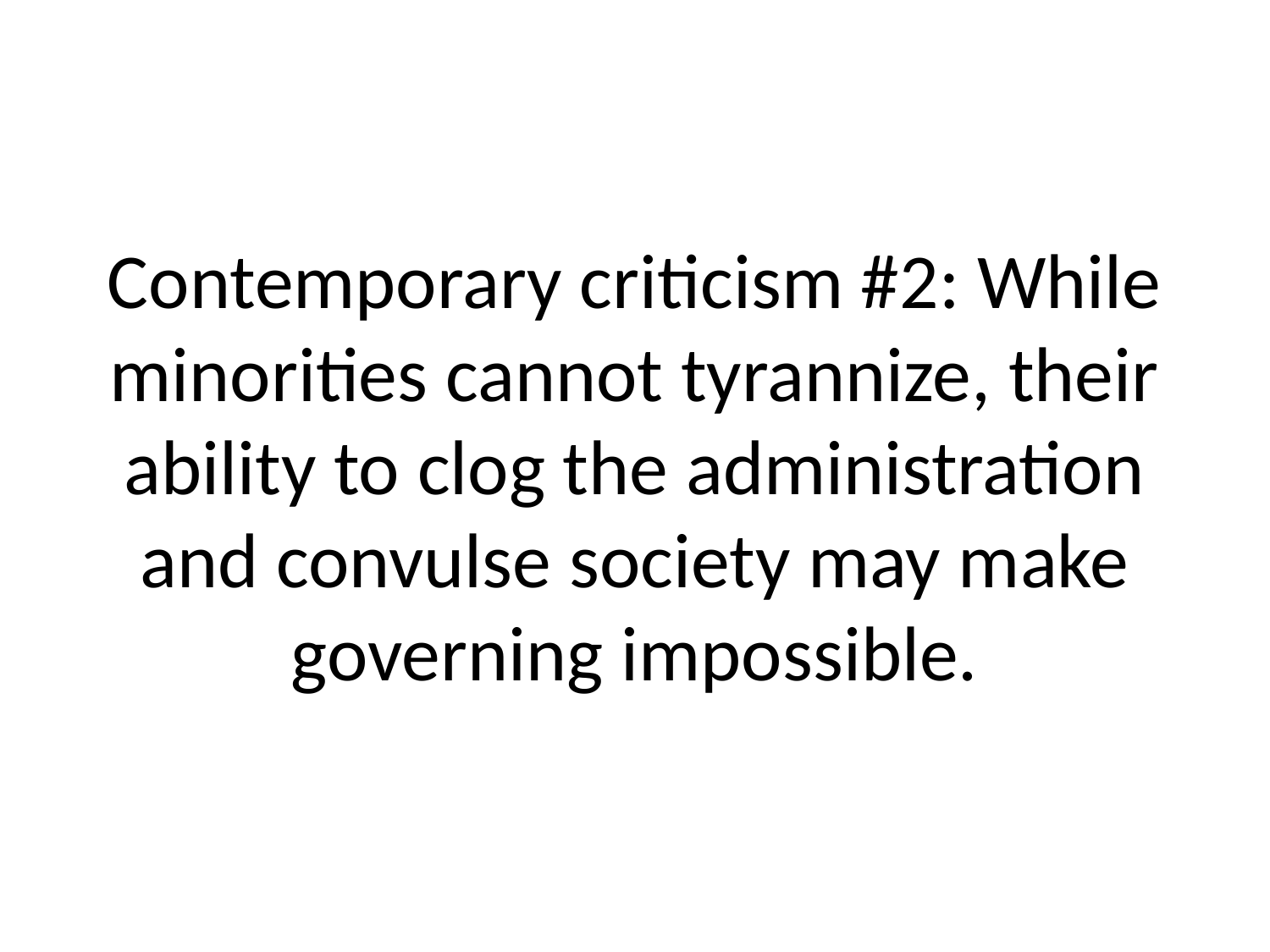

# Contemporary criticism #2: While minorities cannot tyrannize, their ability to clog the administration and convulse society may make governing impossible.